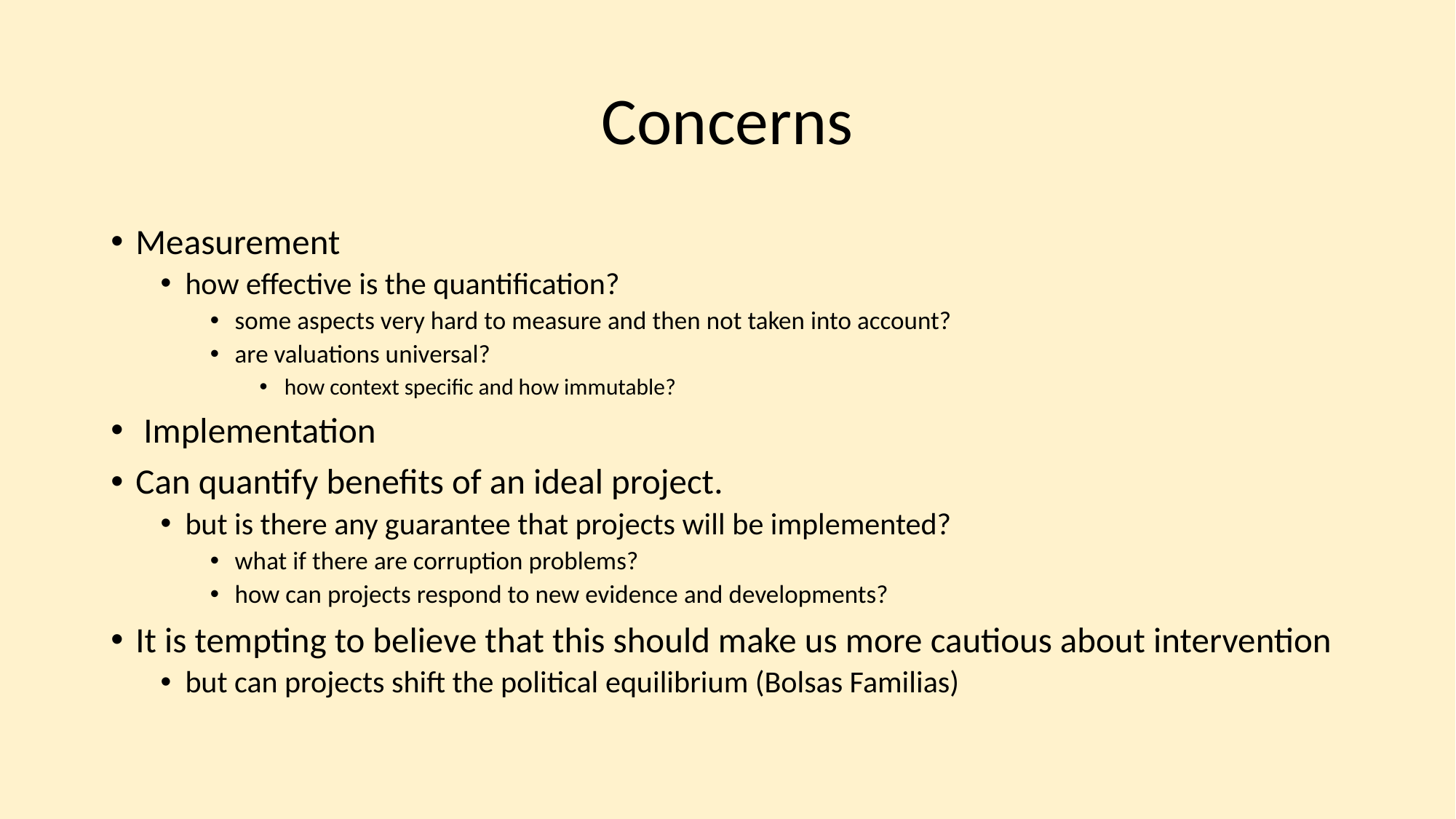

# Concerns
Measurement
how effective is the quantification?
some aspects very hard to measure and then not taken into account?
are valuations universal?
how context specific and how immutable?
 Implementation
Can quantify benefits of an ideal project.
but is there any guarantee that projects will be implemented?
what if there are corruption problems?
how can projects respond to new evidence and developments?
It is tempting to believe that this should make us more cautious about intervention
but can projects shift the political equilibrium (Bolsas Familias)